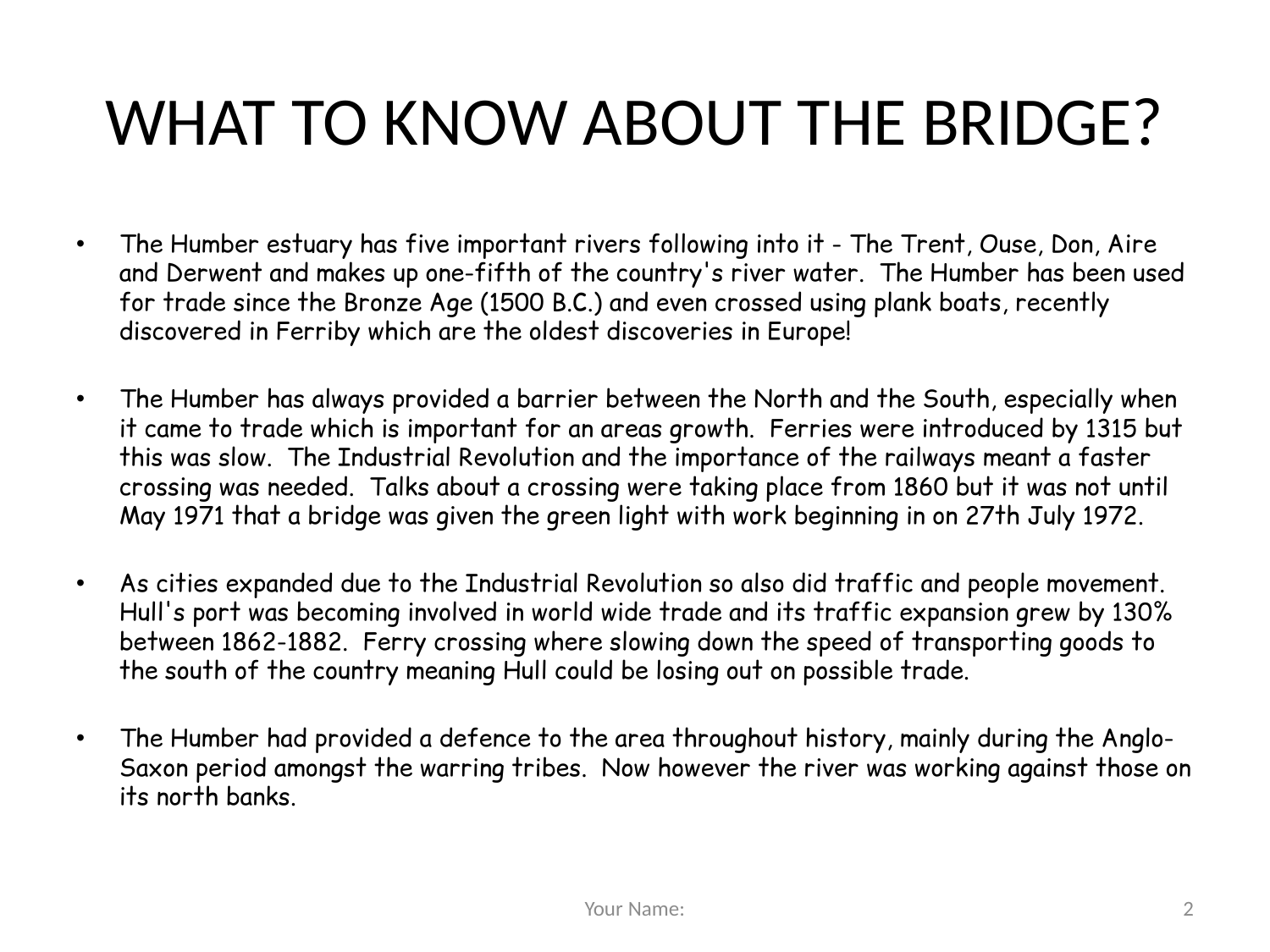

# WHAT TO KNOW ABOUT THE BRIDGE?
The Humber estuary has five important rivers following into it - The Trent, Ouse, Don, Aire and Derwent and makes up one-fifth of the country's river water.  The Humber has been used for trade since the Bronze Age (1500 B.C.) and even crossed using plank boats, recently discovered in Ferriby which are the oldest discoveries in Europe!

The Humber has always provided a barrier between the North and the South, especially when it came to trade which is important for an areas growth.  Ferries were introduced by 1315 but this was slow.  The Industrial Revolution and the importance of the railways meant a faster crossing was needed.  Talks about a crossing were taking place from 1860 but it was not until May 1971 that a bridge was given the green light with work beginning in on 27th July 1972.

As cities expanded due to the Industrial Revolution so also did traffic and people movement.  Hull's port was becoming involved in world wide trade and its traffic expansion grew by 130% between 1862-1882.  Ferry crossing where slowing down the speed of transporting goods to the south of the country meaning Hull could be losing out on possible trade.

The Humber had provided a defence to the area throughout history, mainly during the Anglo-Saxon period amongst the warring tribes.  Now however the river was working against those on its north banks.

Your Name:
2